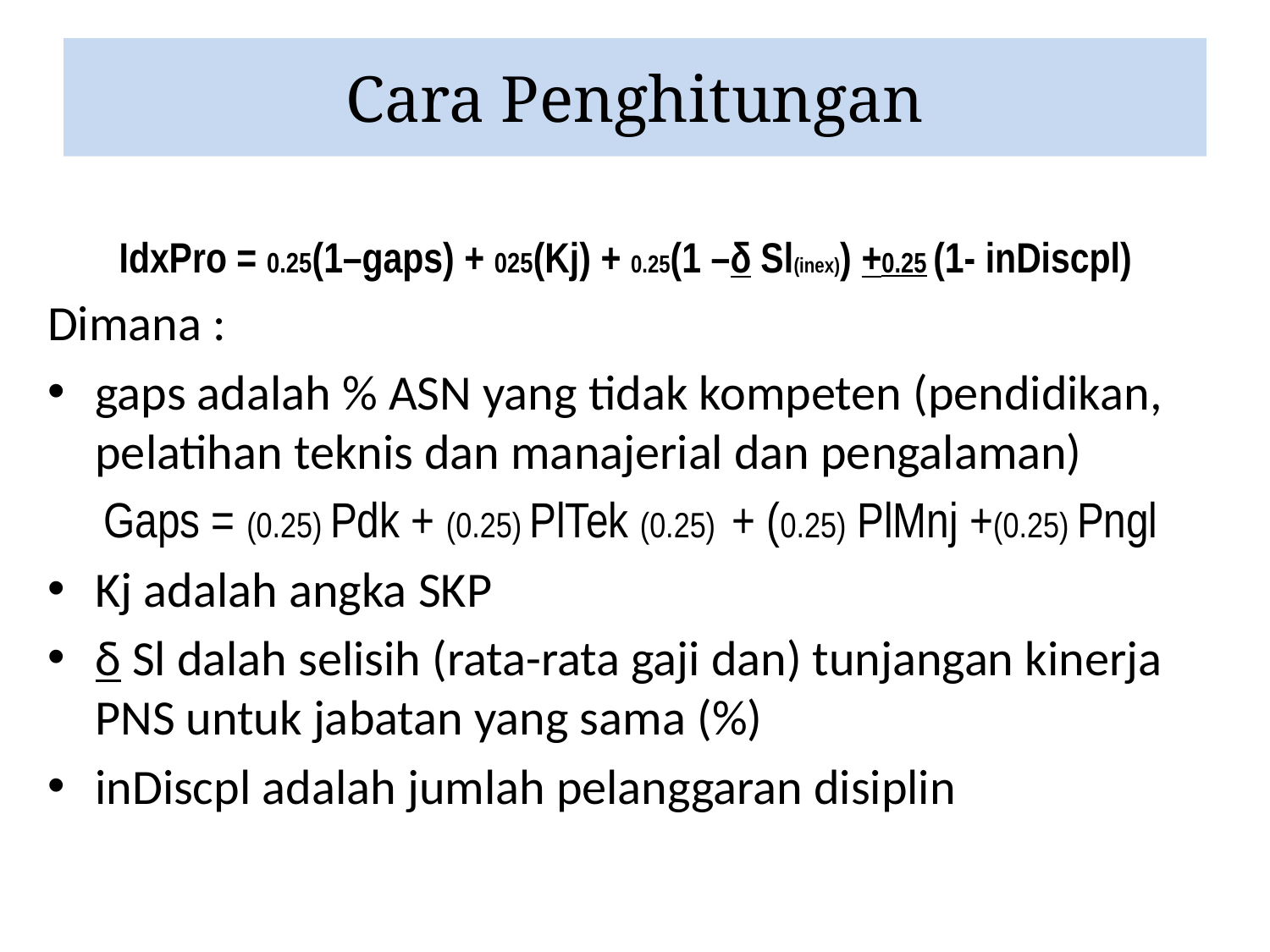

# Cara Penghitungan
IdxPro = 0.25(1–gaps) + 025(Kj) + 0.25(1 –δ Sl(inex)) +0.25 (1- inDiscpl)
Dimana :
gaps adalah % ASN yang tidak kompeten (pendidikan, pelatihan teknis dan manajerial dan pengalaman)
     Gaps = (0.25) Pdk + (0.25) PlTek (0.25)  + (0.25) PlMnj +(0.25) Pngl
Kj adalah angka SKP
δ Sl dalah selisih (rata-rata gaji dan) tunjangan kinerja  PNS untuk jabatan yang sama (%)
inDiscpl adalah jumlah pelanggaran disiplin